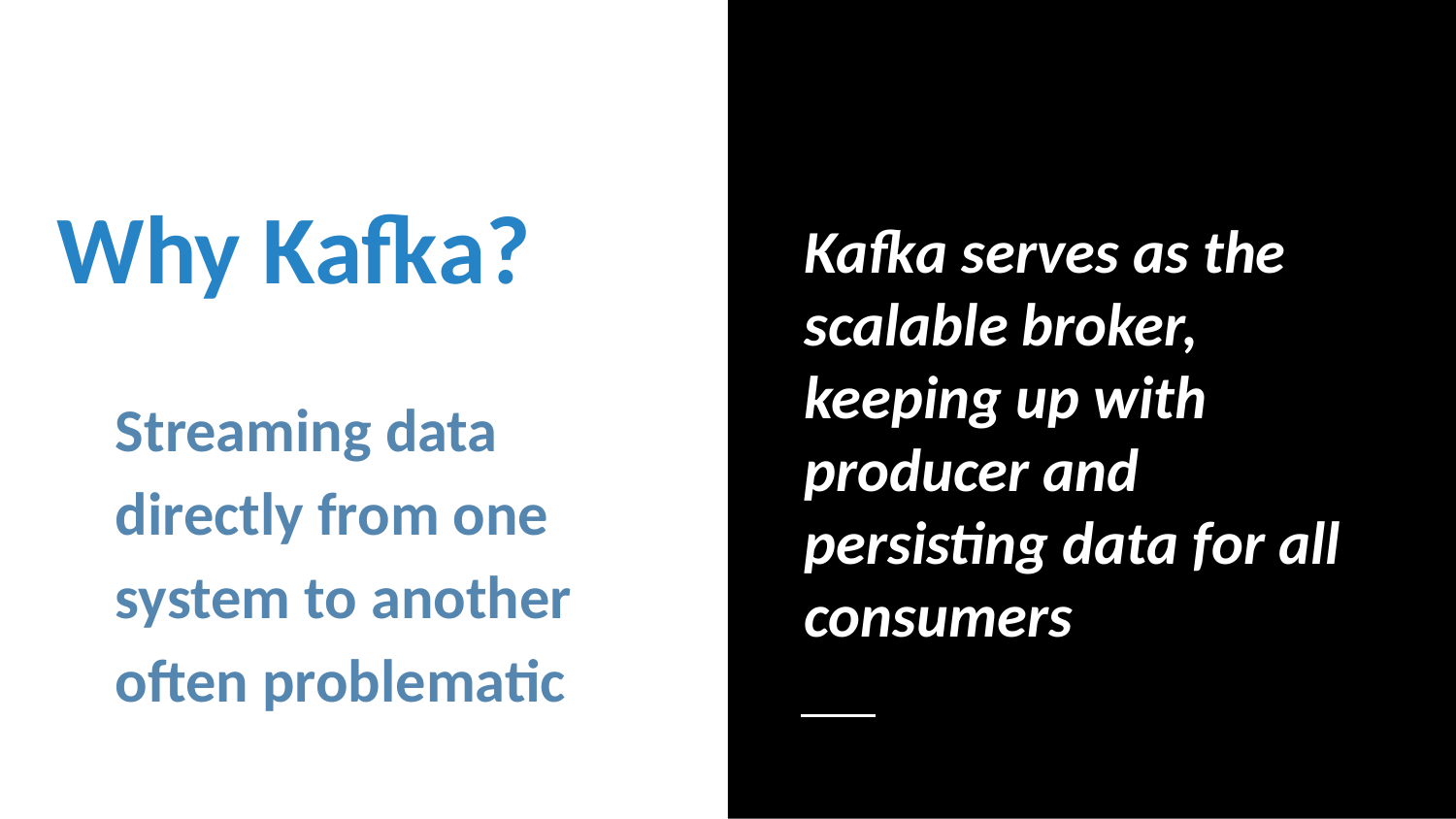

Kafka serves as the scalable broker, keeping up with producer and persisting data for all consumers
# Why Kafka?
Streaming data directly from one system to another often problematic